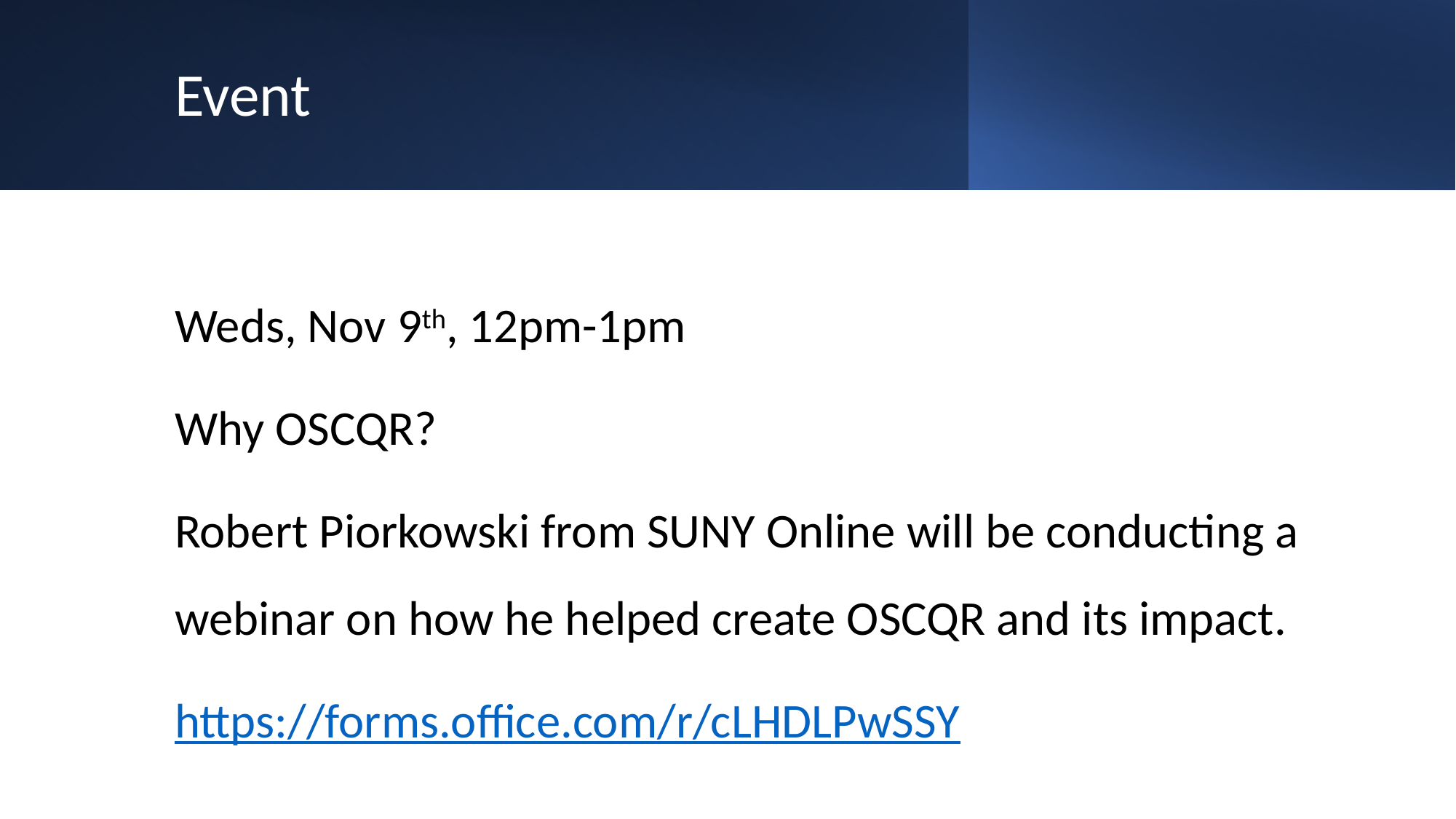

# Event
Weds, Nov 9th, 12pm-1pm
Why OSCQR?
Robert Piorkowski from SUNY Online will be conducting a webinar on how he helped create OSCQR and its impact.
https://forms.office.com/r/cLHDLPwSSY